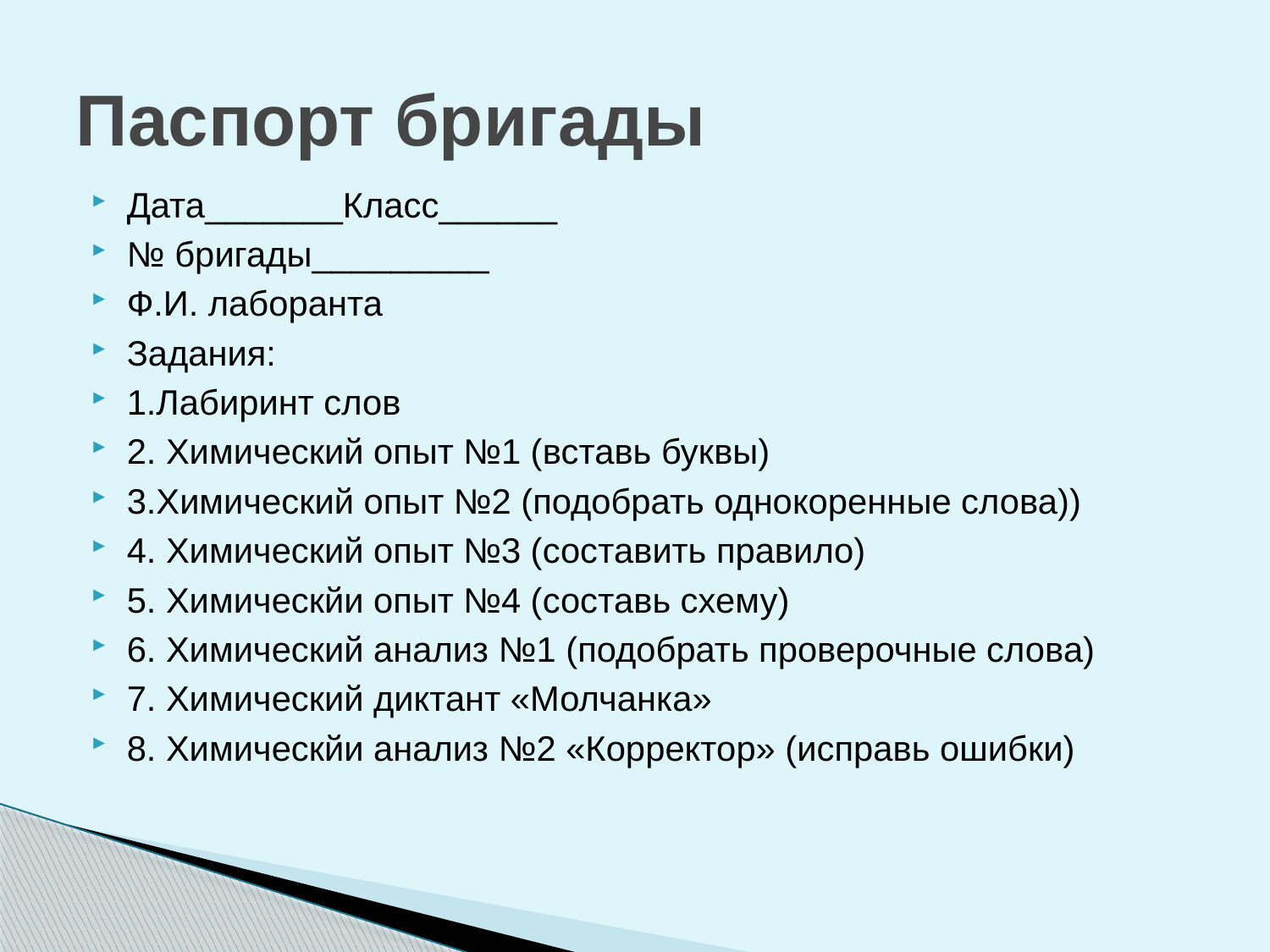

# Паспорт бригады
Дата_______Класс______
№ бригады_________
Ф.И. лаборанта
Задания:
1.Лабиринт слов
2. Химический опыт №1 (вставь буквы)
3.Химический опыт №2 (подобрать однокоренные слова))
4. Химический опыт №3 (составить правило)
5. Химическйи опыт №4 (составь схему)
6. Химический анализ №1 (подобрать проверочные слова)
7. Химический диктант «Молчанка»
8. Химическйи анализ №2 «Корректор» (исправь ошибки)